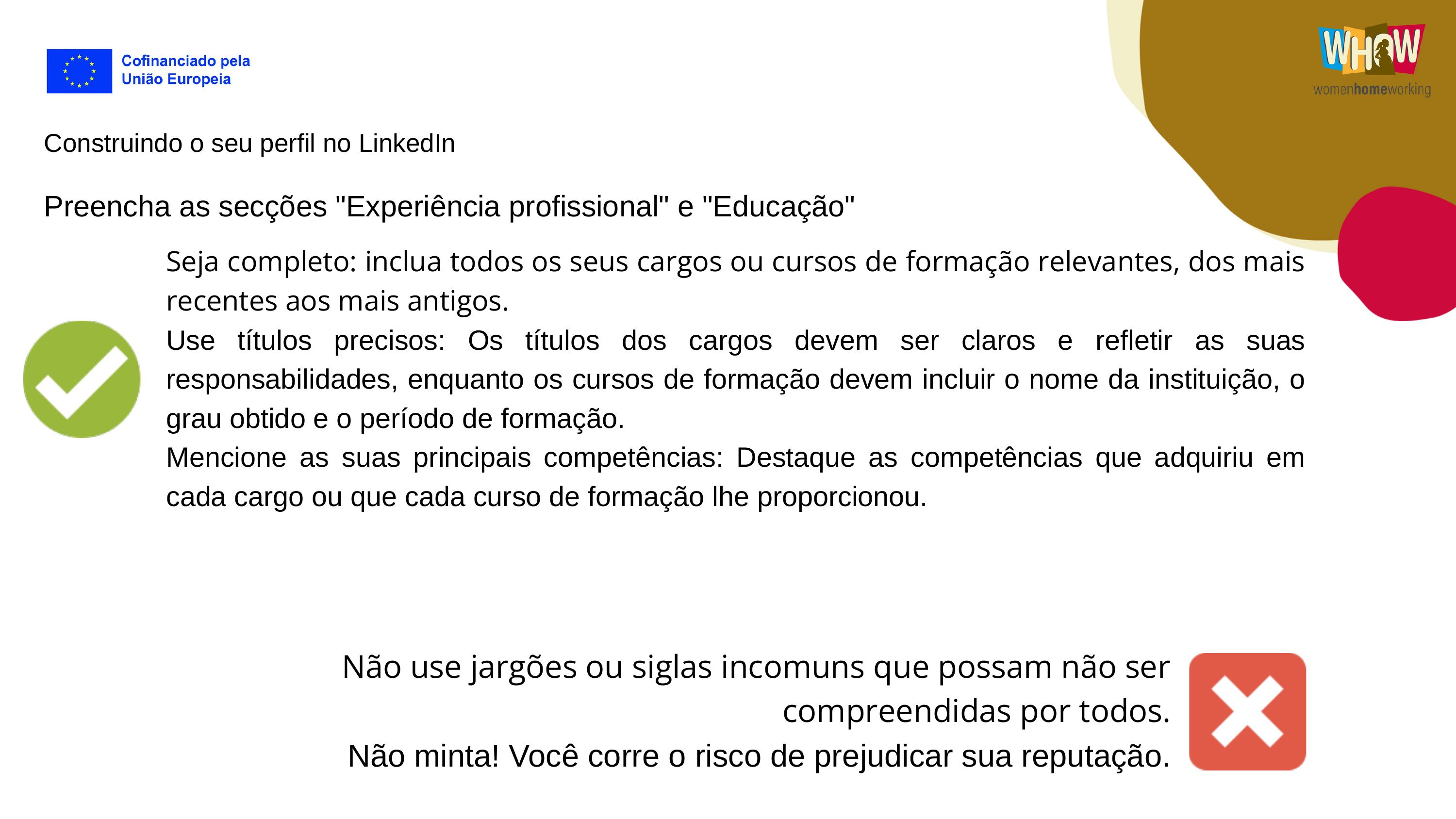

Construindo o seu perfil no LinkedIn
Preencha as secções "Experiência profissional" e "Educação"
Seja completo: inclua todos os seus cargos ou cursos de formação relevantes, dos mais recentes aos mais antigos.
Use títulos precisos: Os títulos dos cargos devem ser claros e refletir as suas responsabilidades, enquanto os cursos de formação devem incluir o nome da instituição, o grau obtido e o período de formação.
Mencione as suas principais competências: Destaque as competências que adquiriu em cada cargo ou que cada curso de formação lhe proporcionou.

Não use jargões ou siglas incomuns que possam não ser compreendidas por todos.
Não minta! Você corre o risco de prejudicar sua reputação.